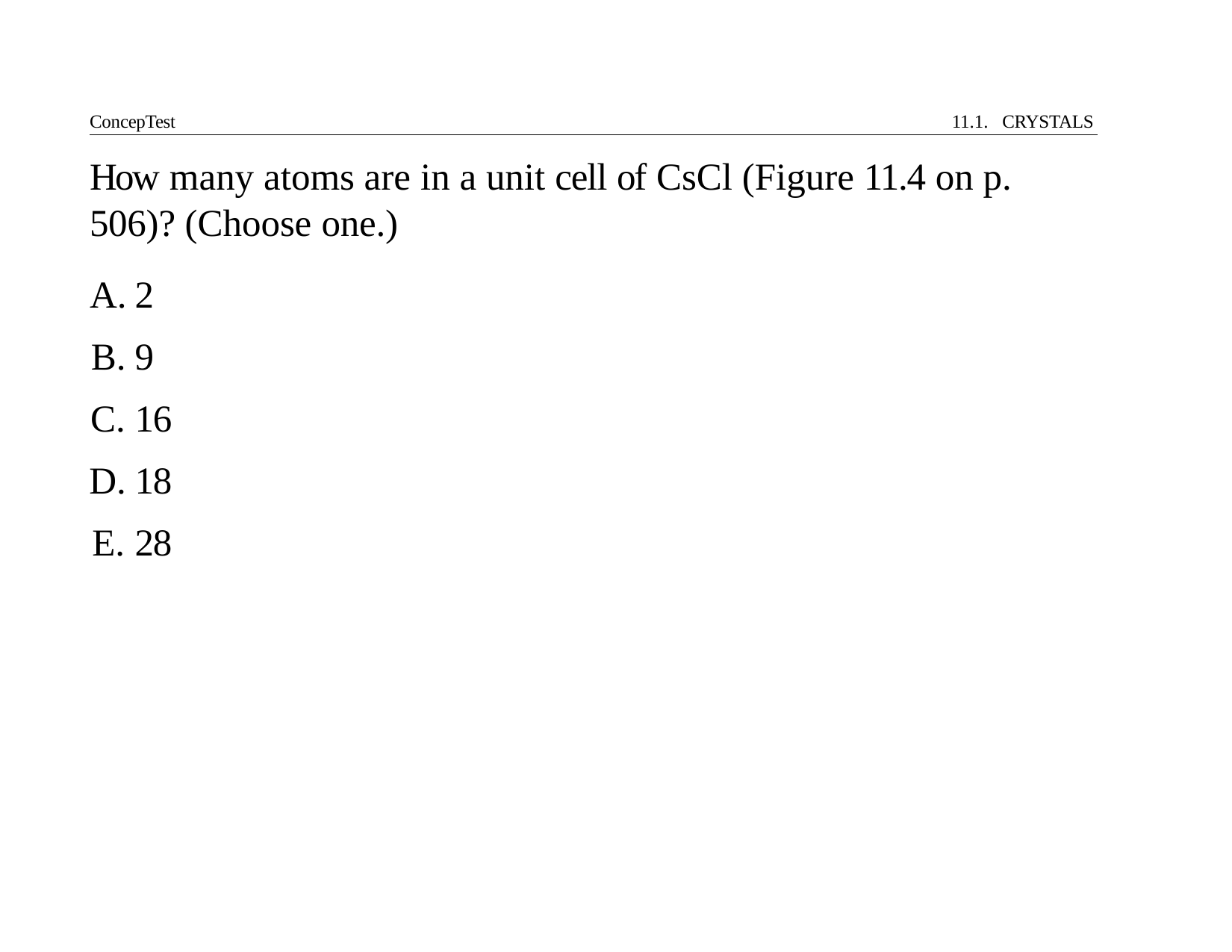

ConcepTest	11.1.  CRYSTALS

# How many atoms are in a unit cell of CsCl (Figure 11.4 on p. 506)? (Choose one.)
2
9
16
18
28